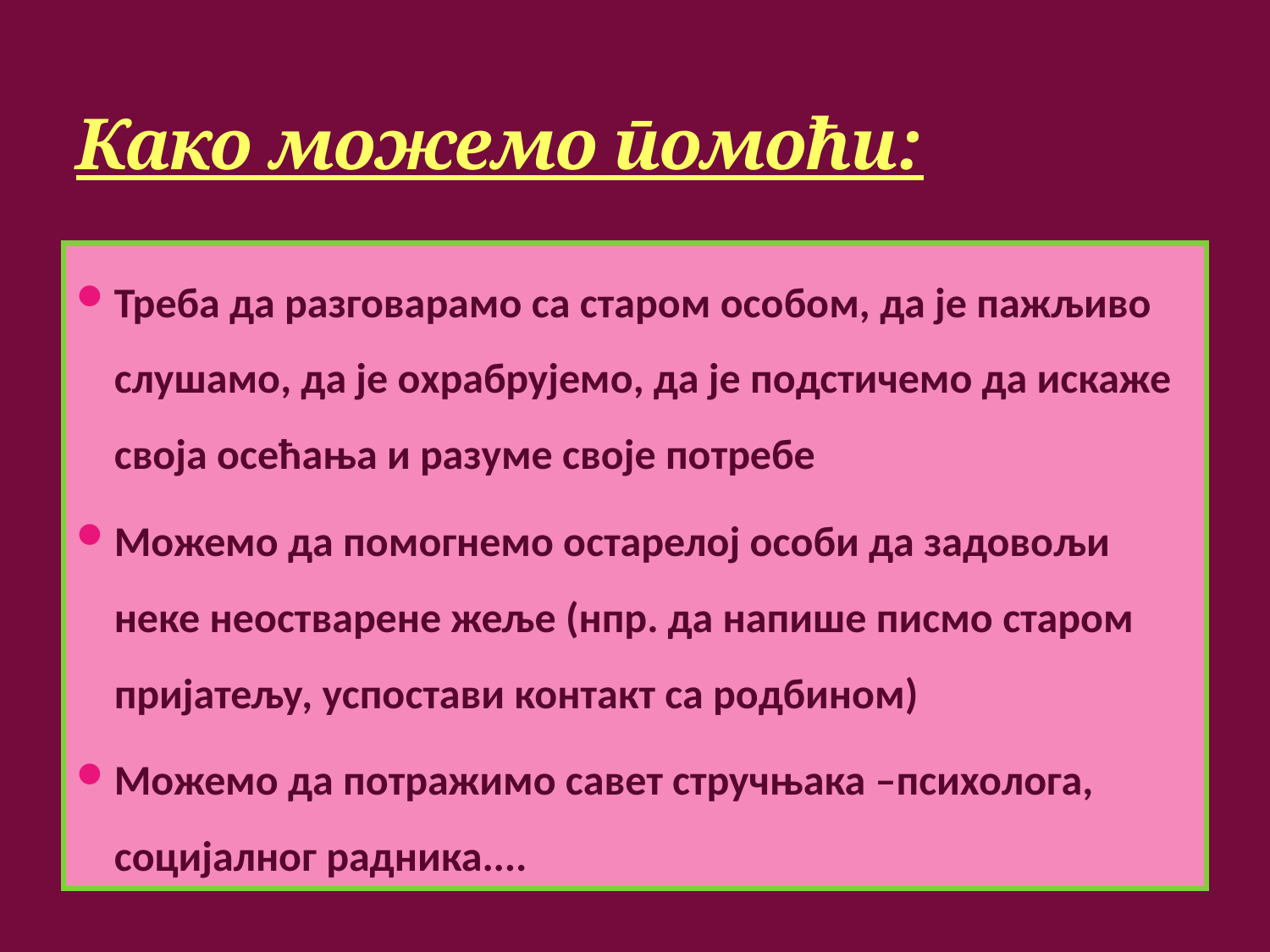

# Како можемо помоћи:
Треба да разговарамо са старом особом, да је пажљиво слушамо, да је охрабрујемо, да је подстичемо да искаже своја осећања и разуме своје потребе
Можемо да помогнемо остарелој особи да задовољи неке неостварене жеље (нпр. да напише писмо старом пријатељу, успостави контакт са родбином)
Можемо да потражимо савет стручњака –психолога, социјалног радника....